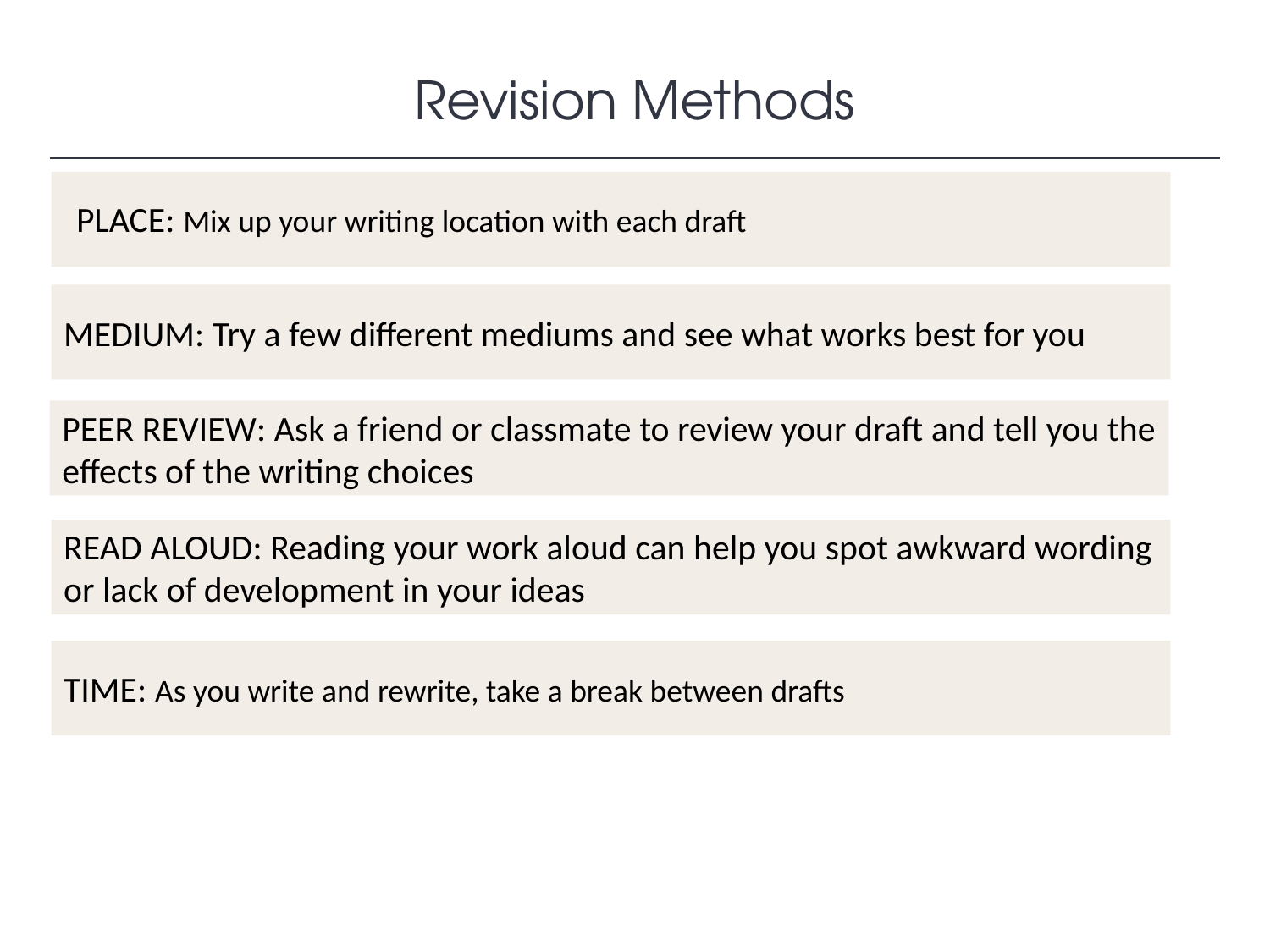

Revision Methods
HAWKES LEARNING

PLACE: Mix up your writing location with each draft
MEDIUM: Try a few different mediums and see what works best for you
PEER REVIEW: Ask a friend or classmate to review your draft and tell you the effects of the writing choices
READ ALOUD: Reading your work aloud can help you spot awkward wording or lack of development in your ideas
TIME: As you write and rewrite, take a break between drafts